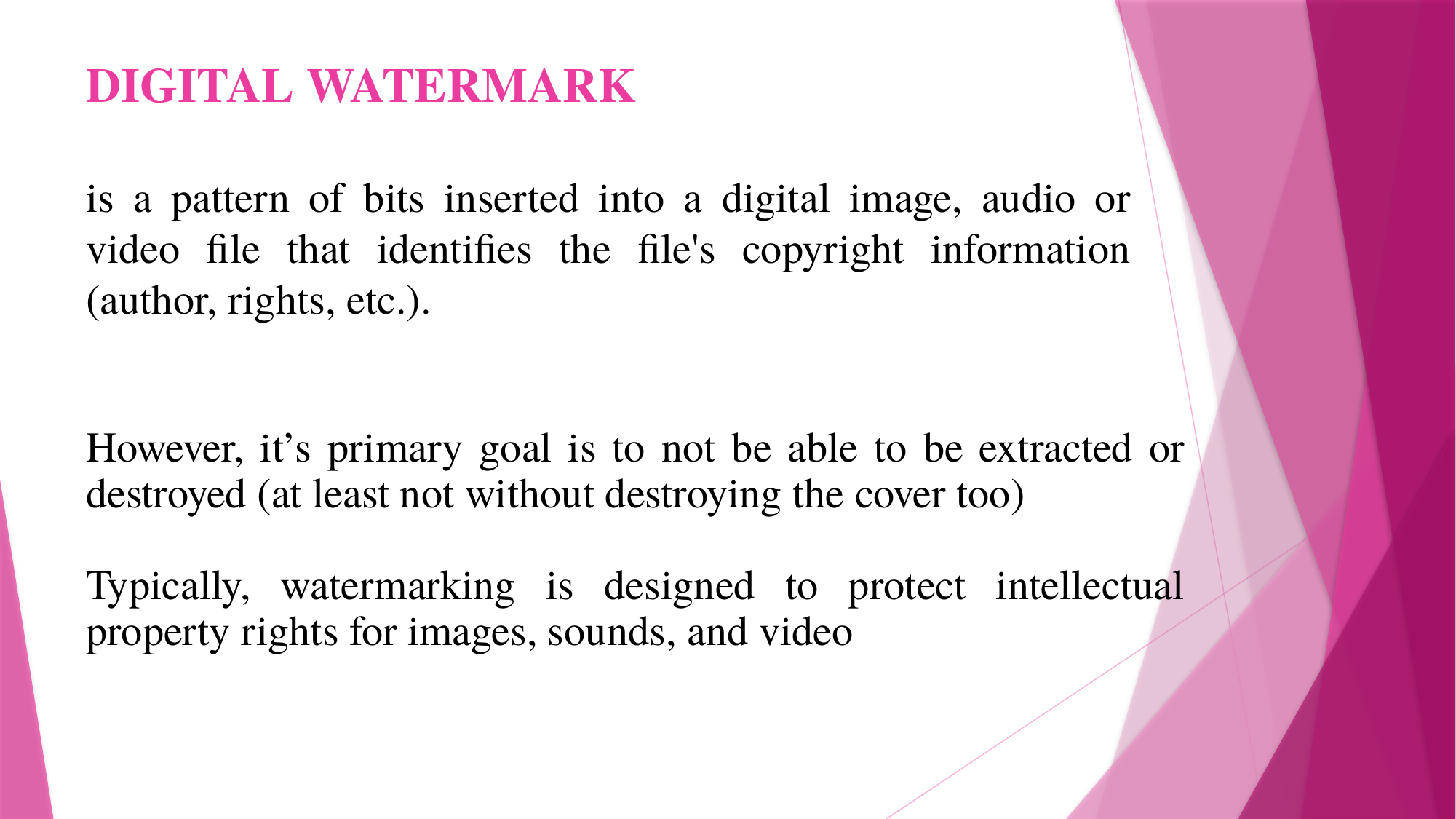

DIGITAL WATERMARK

is a pattern of bits inserted into a digital image, audio or video file that identifies the file's copyright information (author, rights, etc.).

However, it’s primary goal is to not be able to be extracted or destroyed (at least not without destroying the cover too)

Typically, watermarking is designed to protect intellectual property rights for images, sounds, and video